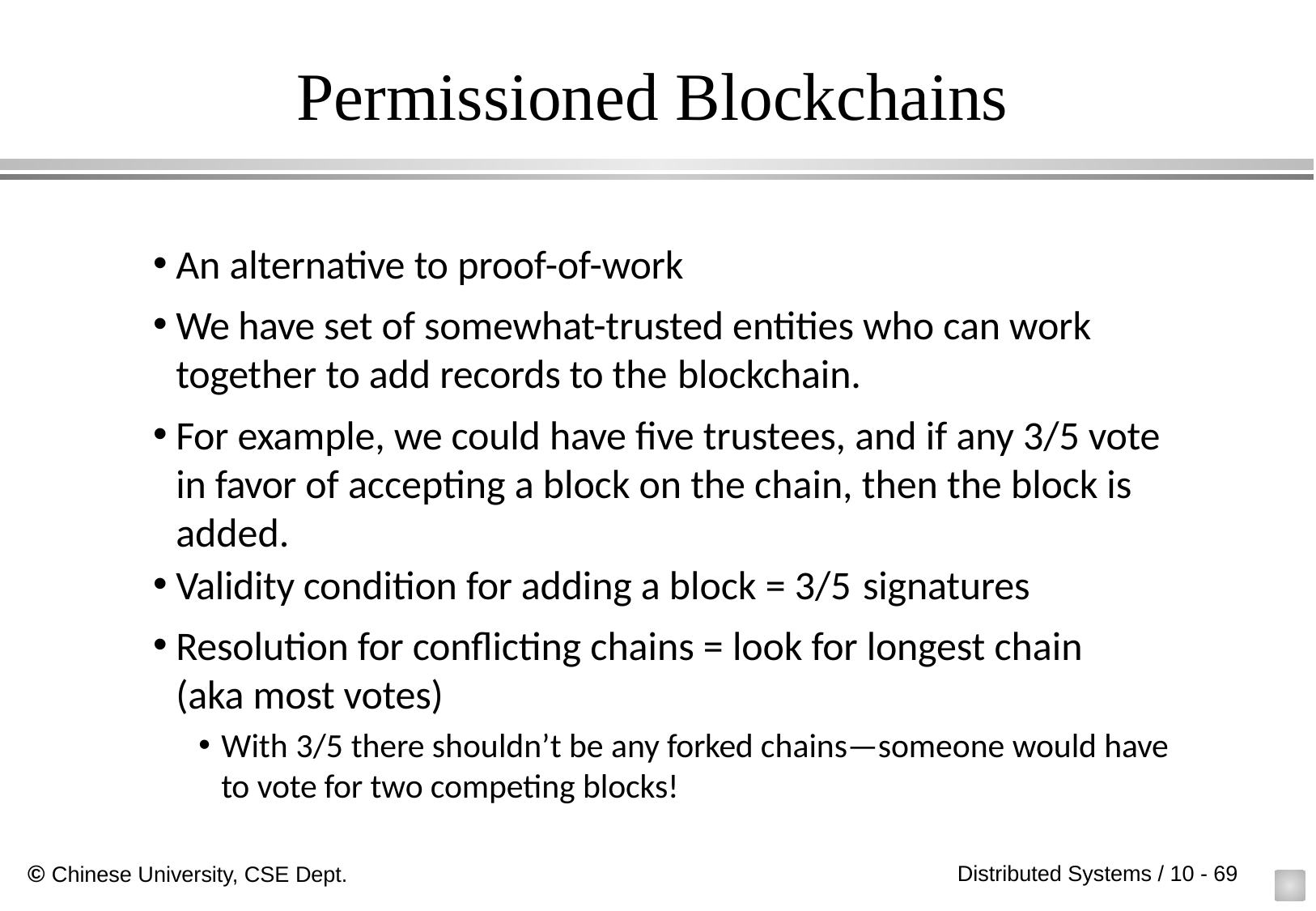

# Permissioned Blockchains
An alternative to proof-of-work
We have set of somewhat-trusted entities who can work together to add records to the blockchain.
For example, we could have five trustees, and if any 3/5 vote in favor of accepting a block on the chain, then the block is added.
Validity condition for adding a block = 3/5 signatures
Resolution for conflicting chains = look for longest chain (aka most votes)
With 3/5 there shouldn’t be any forked chains—someone would have to vote for two competing blocks!